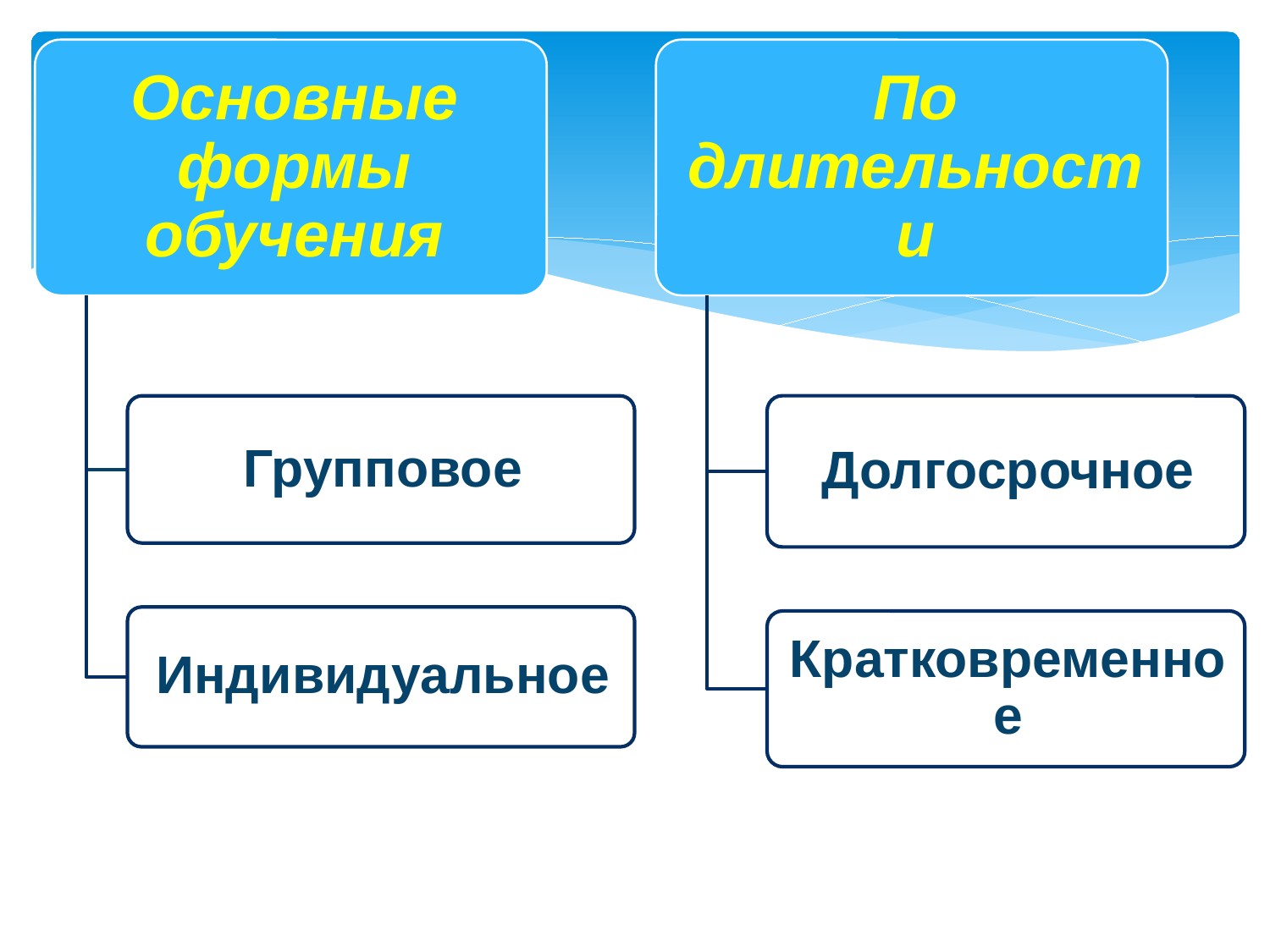

Основные формы обучения
Групповое
Индивидуальное
По длительности
Долгосрочное
Кратковременное